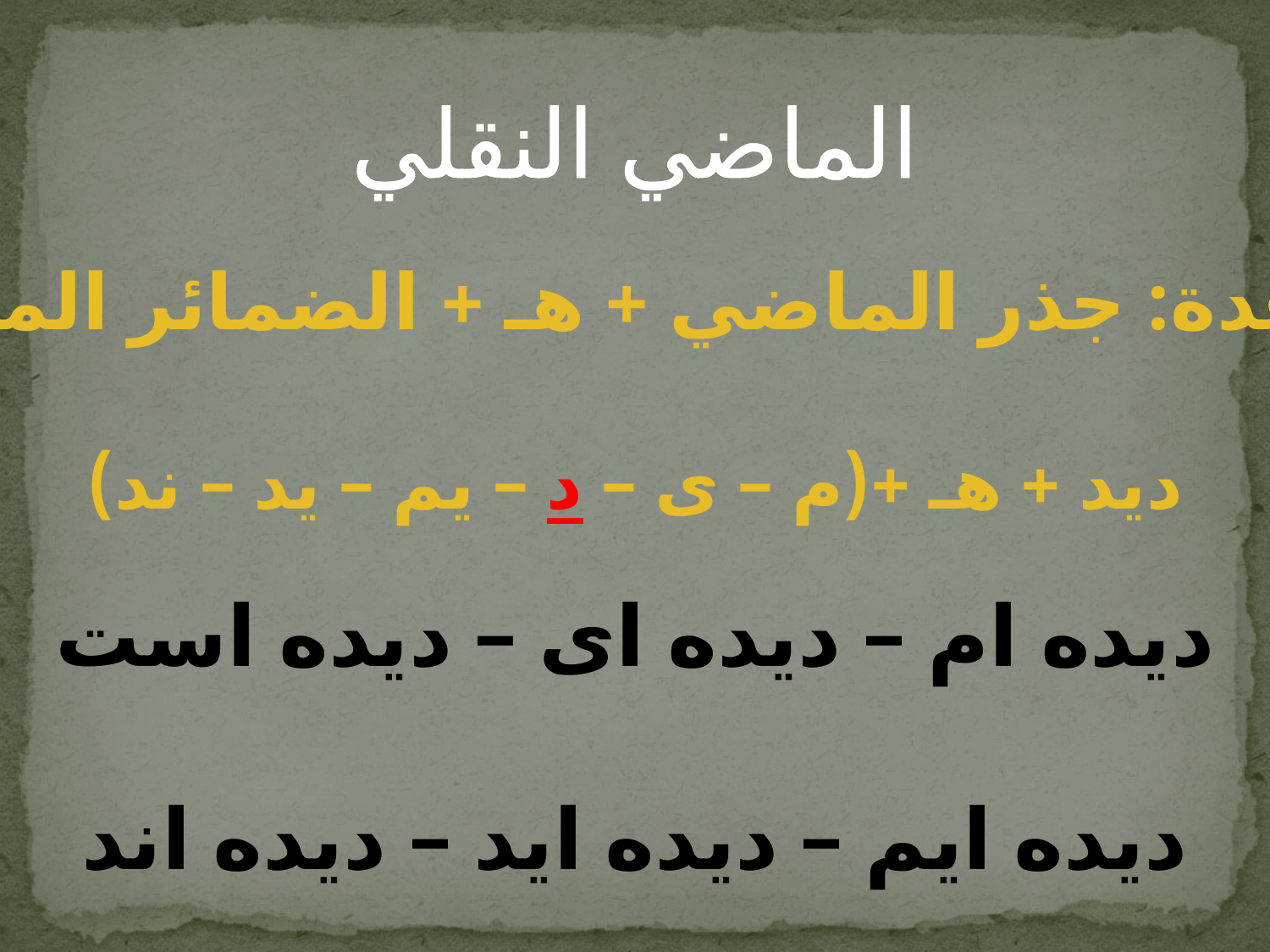

الماضي النقلي
القاعدة: جذر الماضي + هـ + الضمائر المتصلة

دید + هـ +(م – ی – د – یم – ید – ند)
ديده ام – ديده اى – ديده است

ديده ايم – ديده ايد – ديده اند